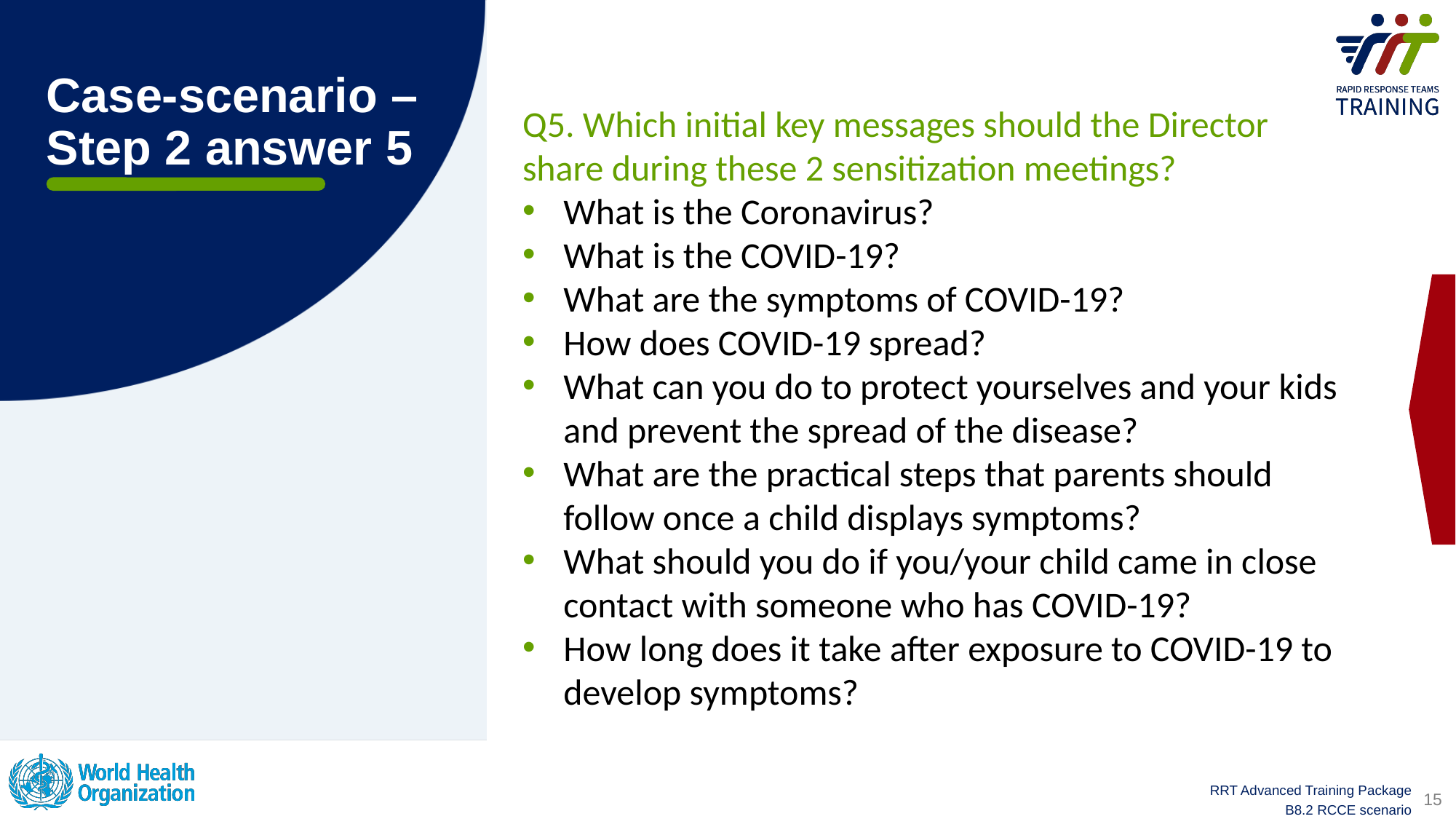

Case-scenario – Step 2 answer 5
Q5. Which initial key messages should the Director share during these 2 sensitization meetings?
What is the Coronavirus?
What is the COVID-19?
What are the symptoms of COVID-19?
How does COVID-19 spread?
What can you do to protect yourselves and your kids and prevent the spread of the disease?
What are the practical steps that parents should follow once a child displays symptoms?
What should you do if you/your child came in close contact with someone who has COVID-19?
How long does it take after exposure to COVID-19 to develop symptoms?